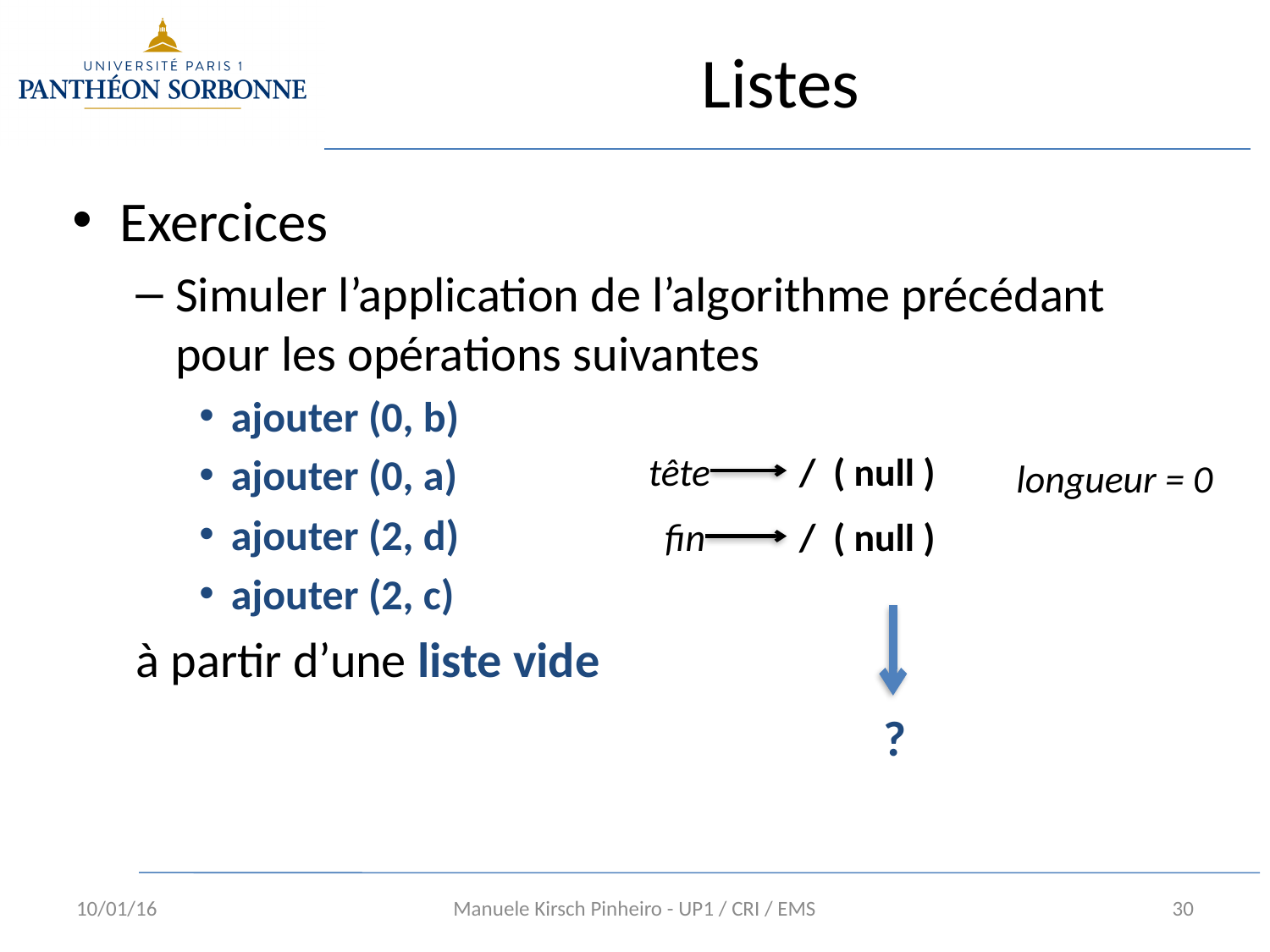

# Listes
Exercices
Simuler l’application de l’algorithme précédant pour les opérations suivantes
ajouter (0, b)
ajouter (0, a)
ajouter (2, d)
ajouter (2, c)
à partir d’une liste vide
tête
/  ( null )
longueur = 0
fin
/  ( null )
?
10/01/16
Manuele Kirsch Pinheiro - UP1 / CRI / EMS
30